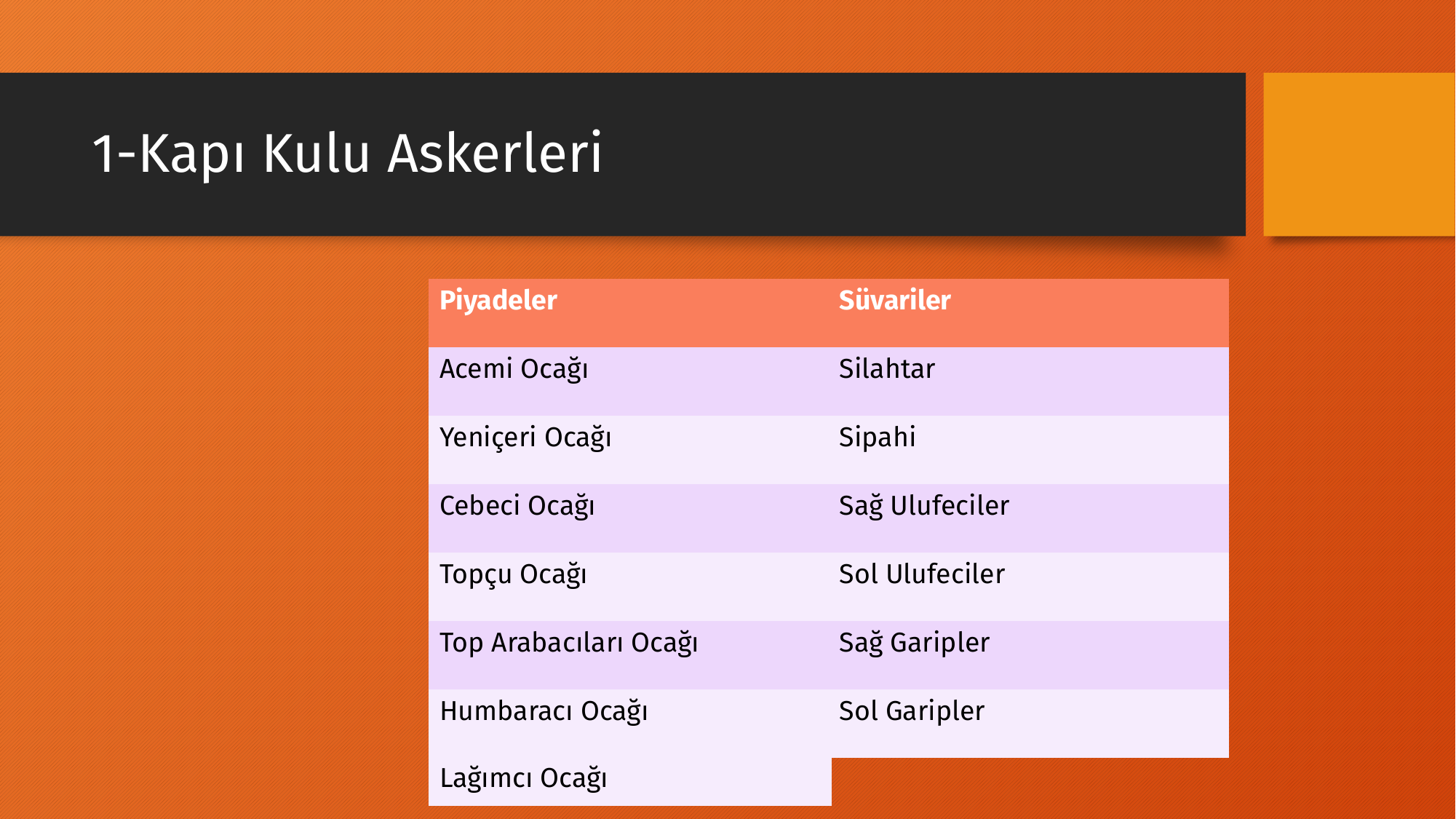

# 1-Kapı Kulu Askerleri
| Piyadeler | Süvariler |
| --- | --- |
| Acemi Ocağı | Silahtar |
| Yeniçeri Ocağı | Sipahi |
| Cebeci Ocağı | Sağ Ulufeciler |
| Topçu Ocağı | Sol Ulufeciler |
| Top Arabacıları Ocağı | Sağ Garipler |
| Humbaracı Ocağı | Sol Garipler |
| Lağımcı Ocağı |
| --- |